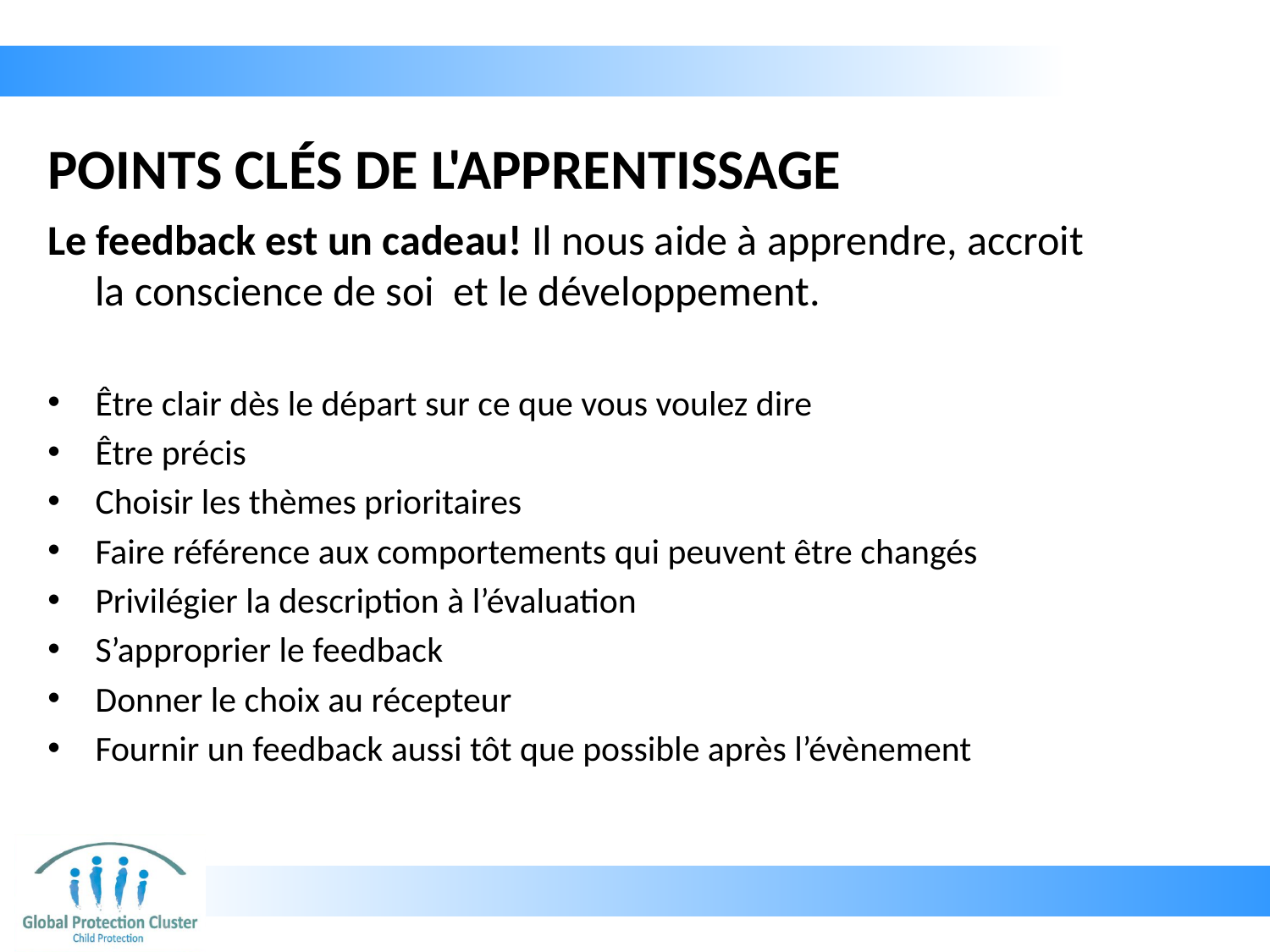

# POINTS CLÉS DE L'APPRENTISSAGE
Le feedback est un cadeau! Il nous aide à apprendre, accroit la conscience de soi  et le développement.

Être clair dès le départ sur ce que vous voulez dire
Être précis
Choisir les thèmes prioritaires
Faire référence aux comportements qui peuvent être changés
Privilégier la description à l’évaluation
S’approprier le feedback
Donner le choix au récepteur
Fournir un feedback aussi tôt que possible après l’évènement